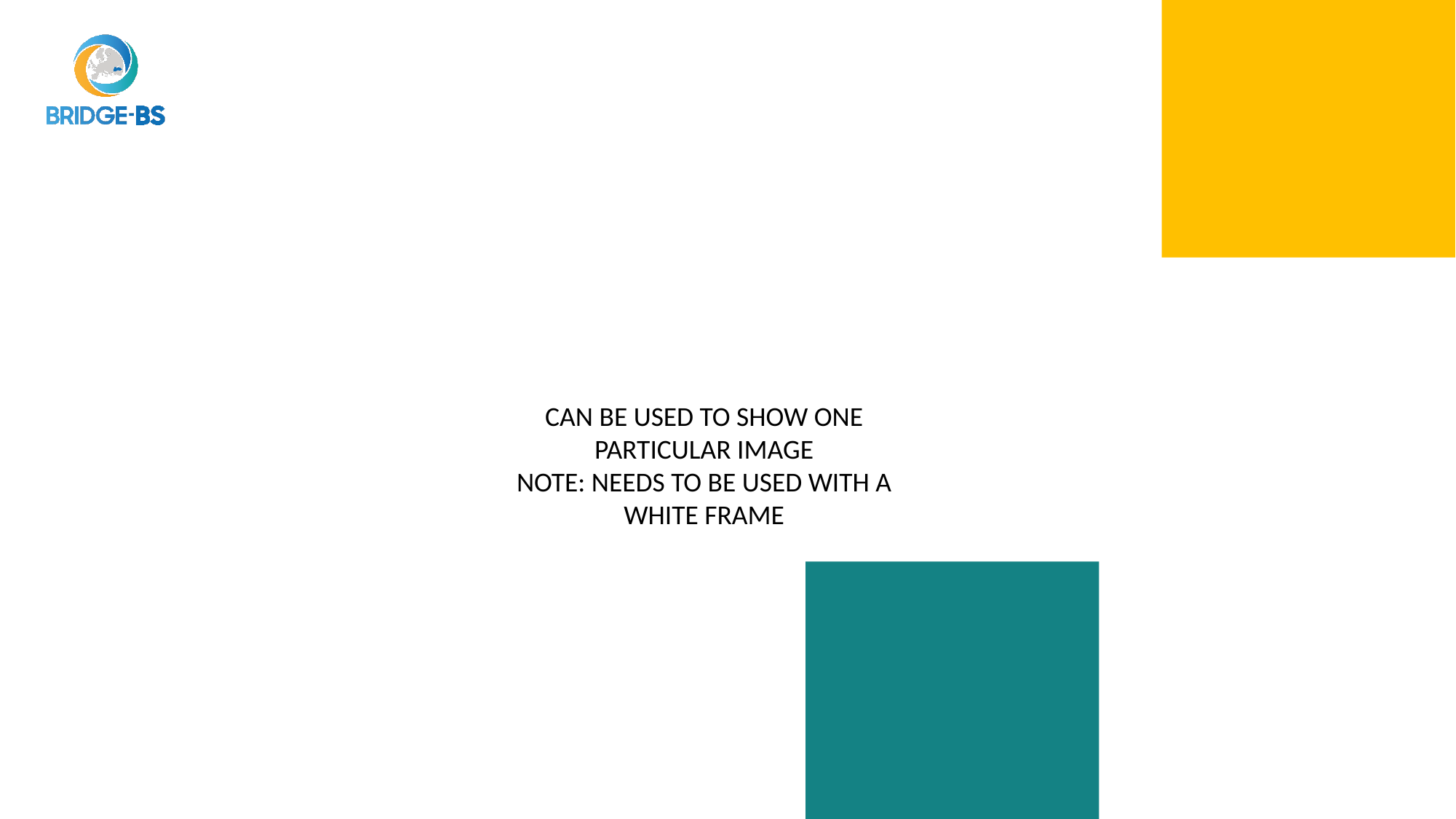

SUBJECT
DIN 2014 Demi / 24 PUNTO / ALIGN LEFT
CAN BE USED TO SHOW ONE PARTICULAR IMAGE
NOTE: NEEDS TO BE USED WITH A WHITE FRAME